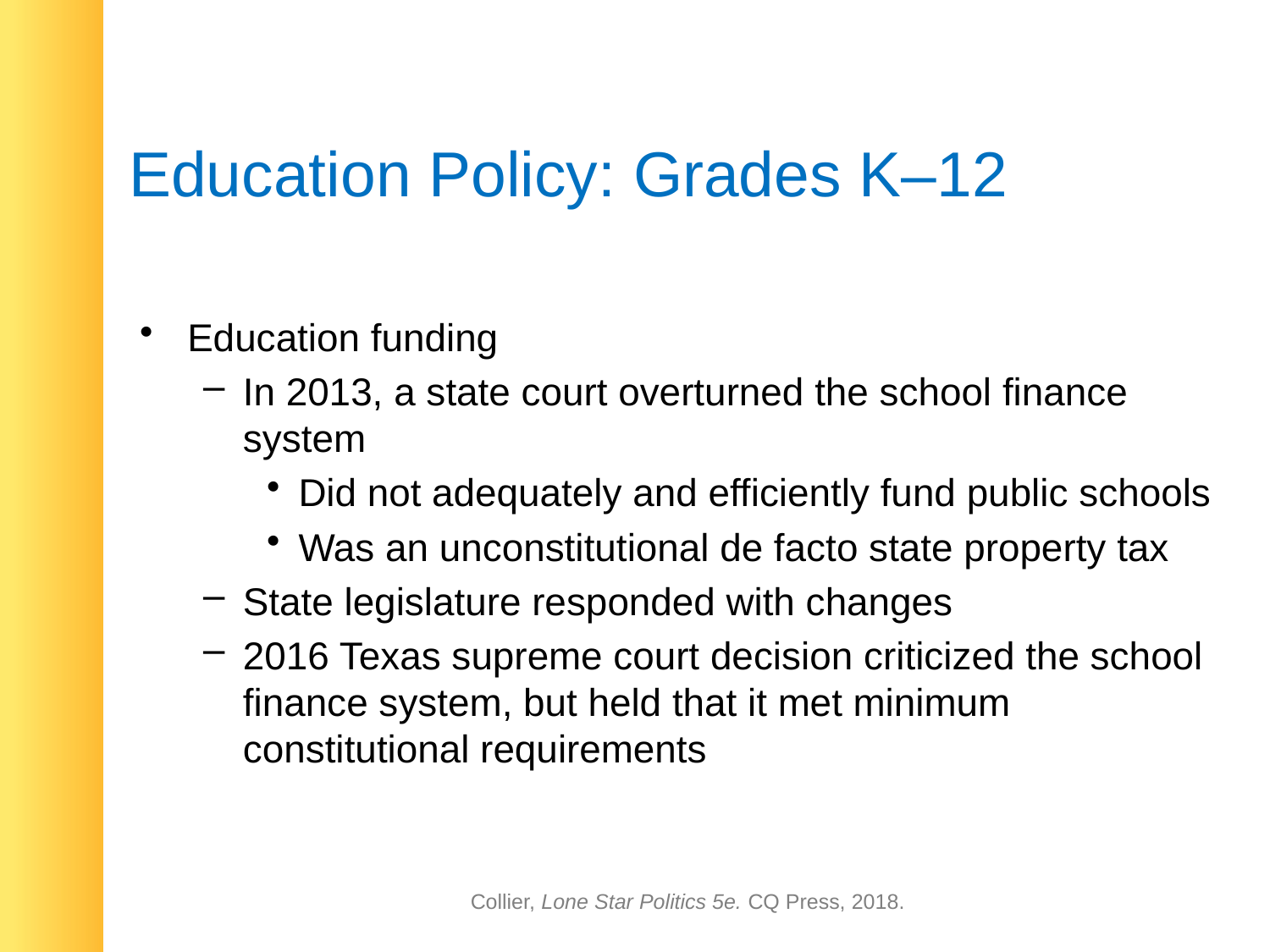

# Education Policy: Grades K–12
Education funding
In 2013, a state court overturned the school finance system
Did not adequately and efficiently fund public schools
Was an unconstitutional de facto state property tax
State legislature responded with changes
2016 Texas supreme court decision criticized the school finance system, but held that it met minimum constitutional requirements

Collier, Lone Star Politics 5e. CQ Press, 2018.